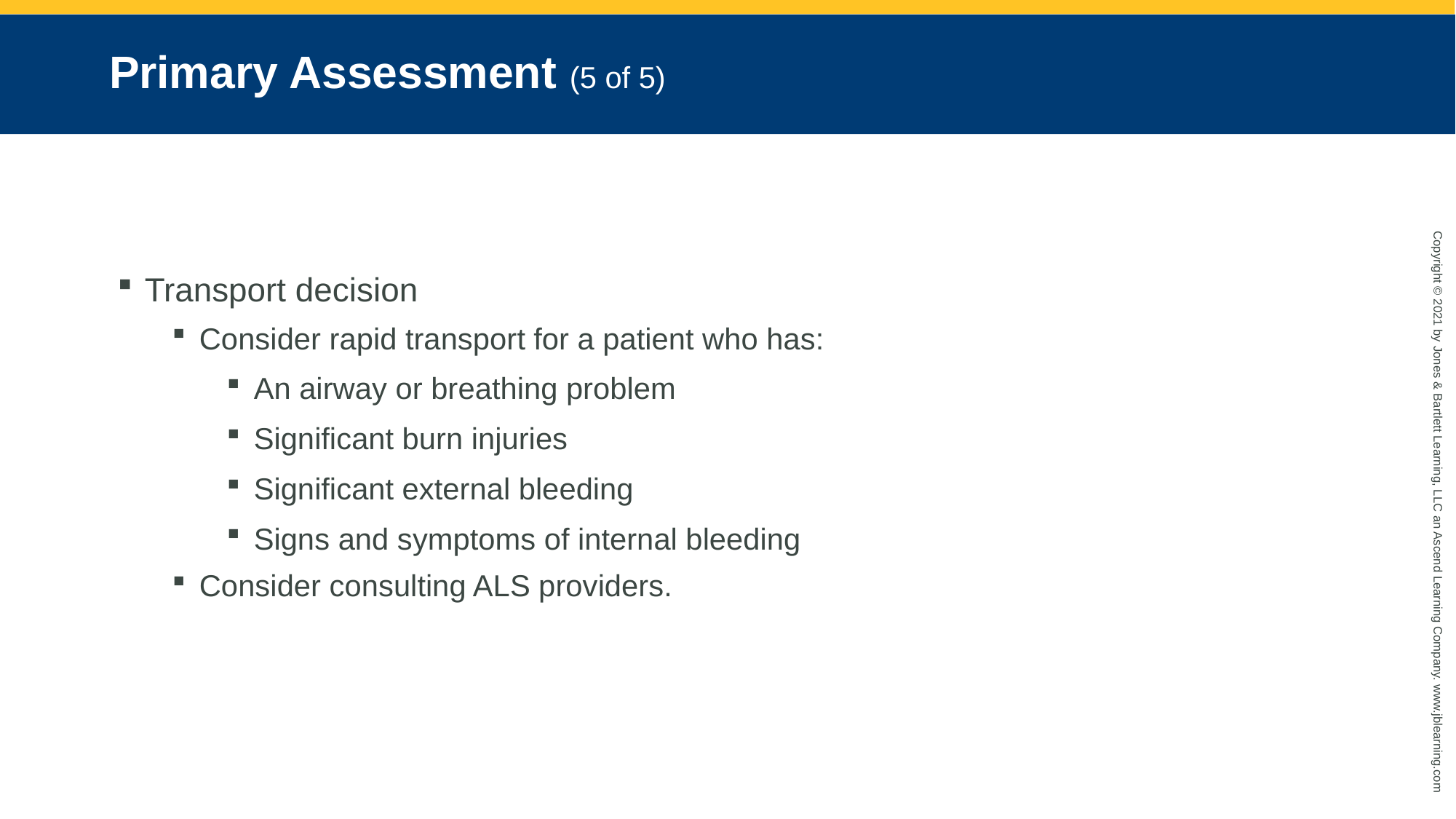

# Primary Assessment (5 of 5)
Transport decision
Consider rapid transport for a patient who has:
An airway or breathing problem
Significant burn injuries
Significant external bleeding
Signs and symptoms of internal bleeding
Consider consulting ALS providers.